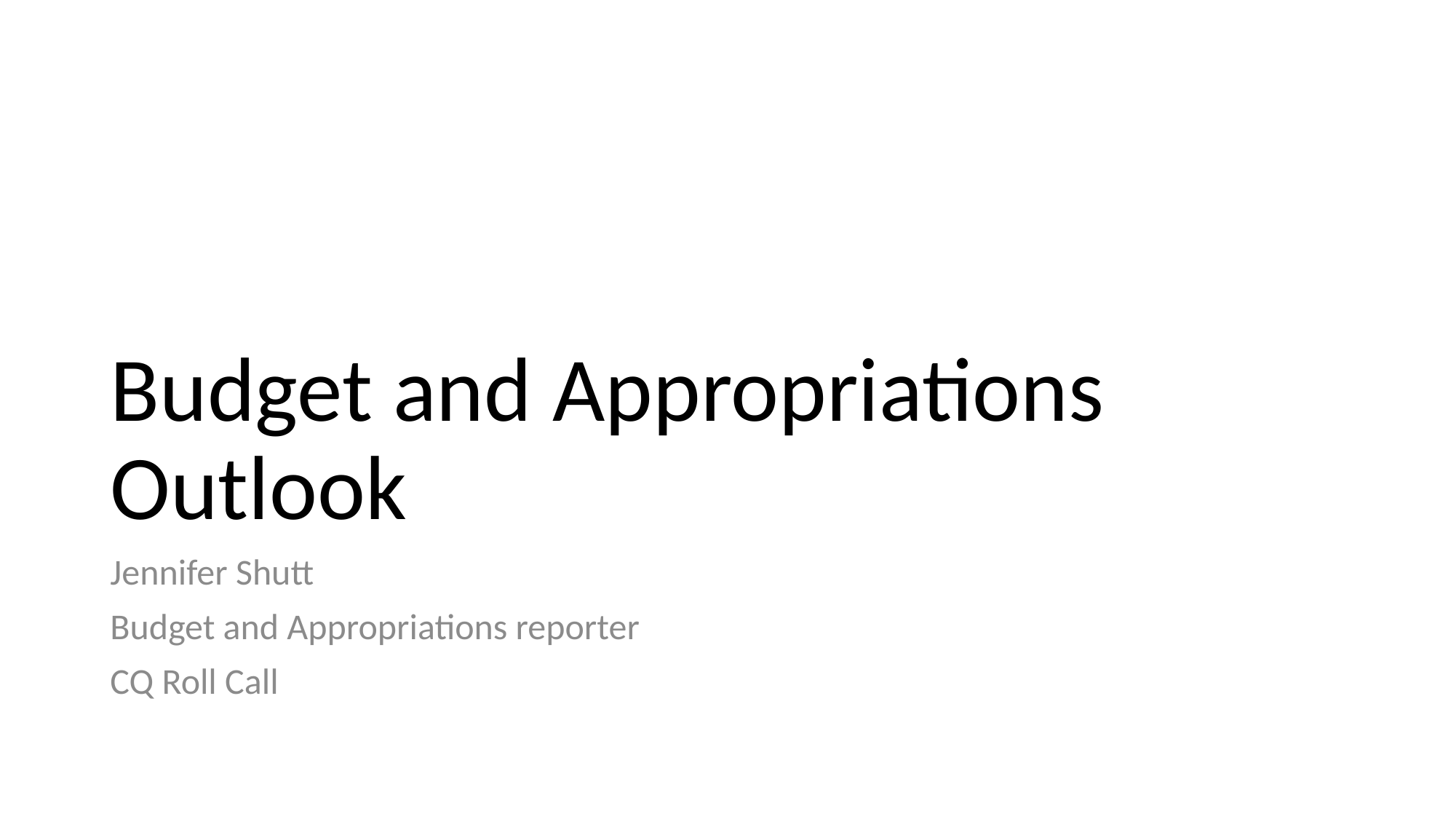

# Budget and Appropriations Outlook
Jennifer Shutt
Budget and Appropriations reporter
CQ Roll Call